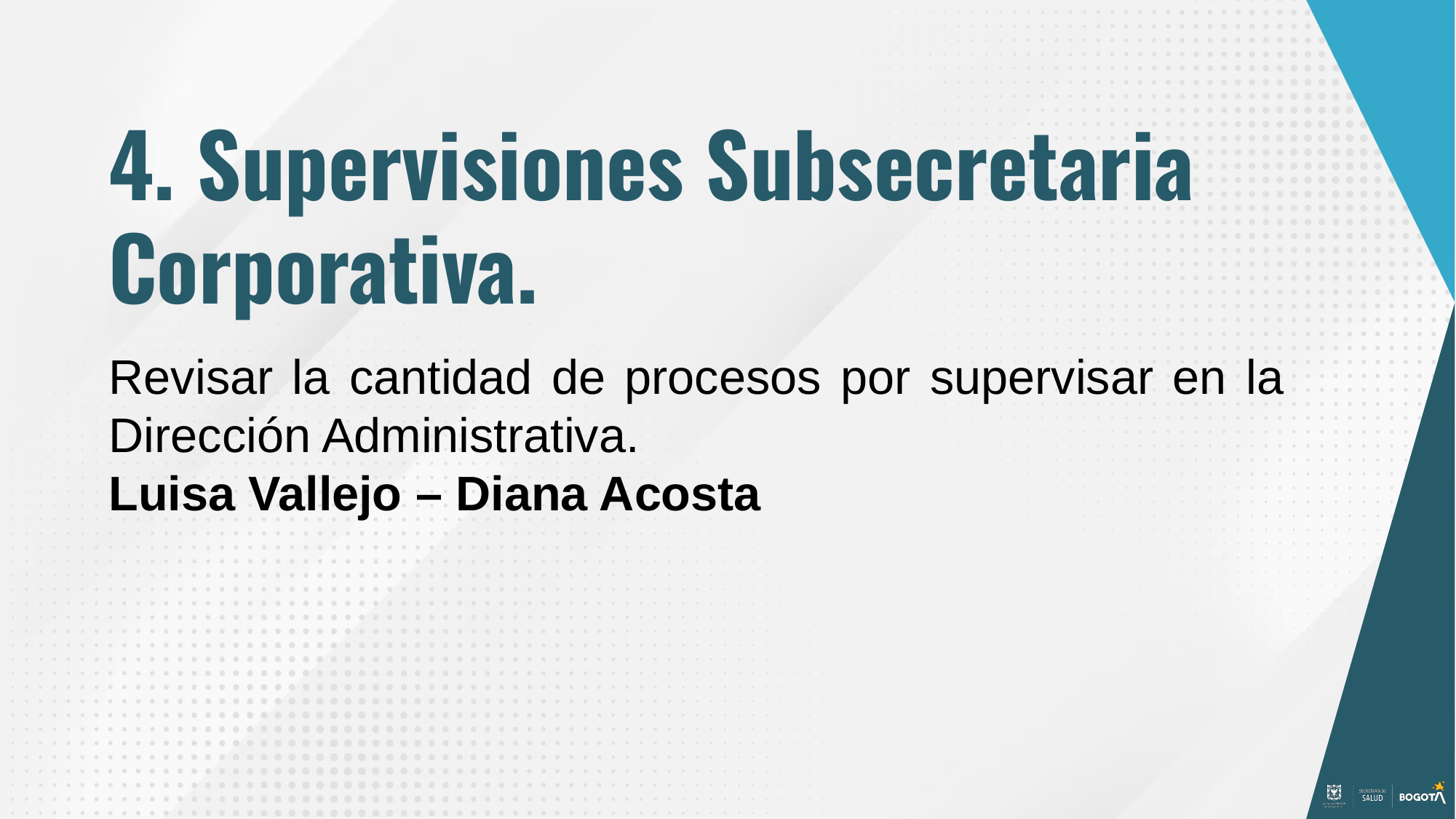

4. Supervisiones Subsecretaria Corporativa.
Revisar la cantidad de procesos por supervisar en la Dirección Administrativa.
Luisa Vallejo – Diana Acosta